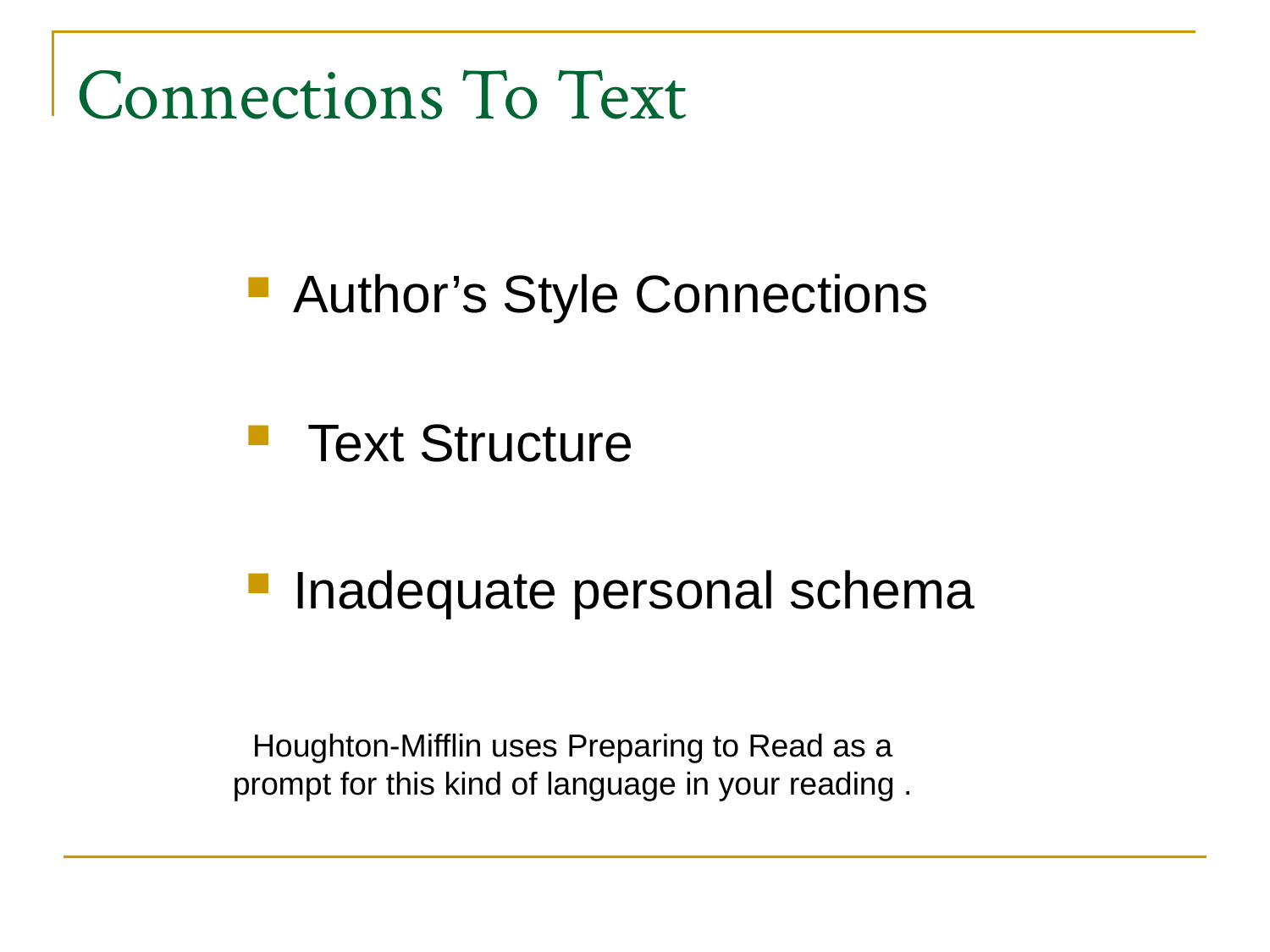

# Connections To Text
Author’s Style Connections

 Text Structure

Inadequate personal schema
Houghton-Mifflin uses Preparing to Read as a prompt for this kind of language in your reading .